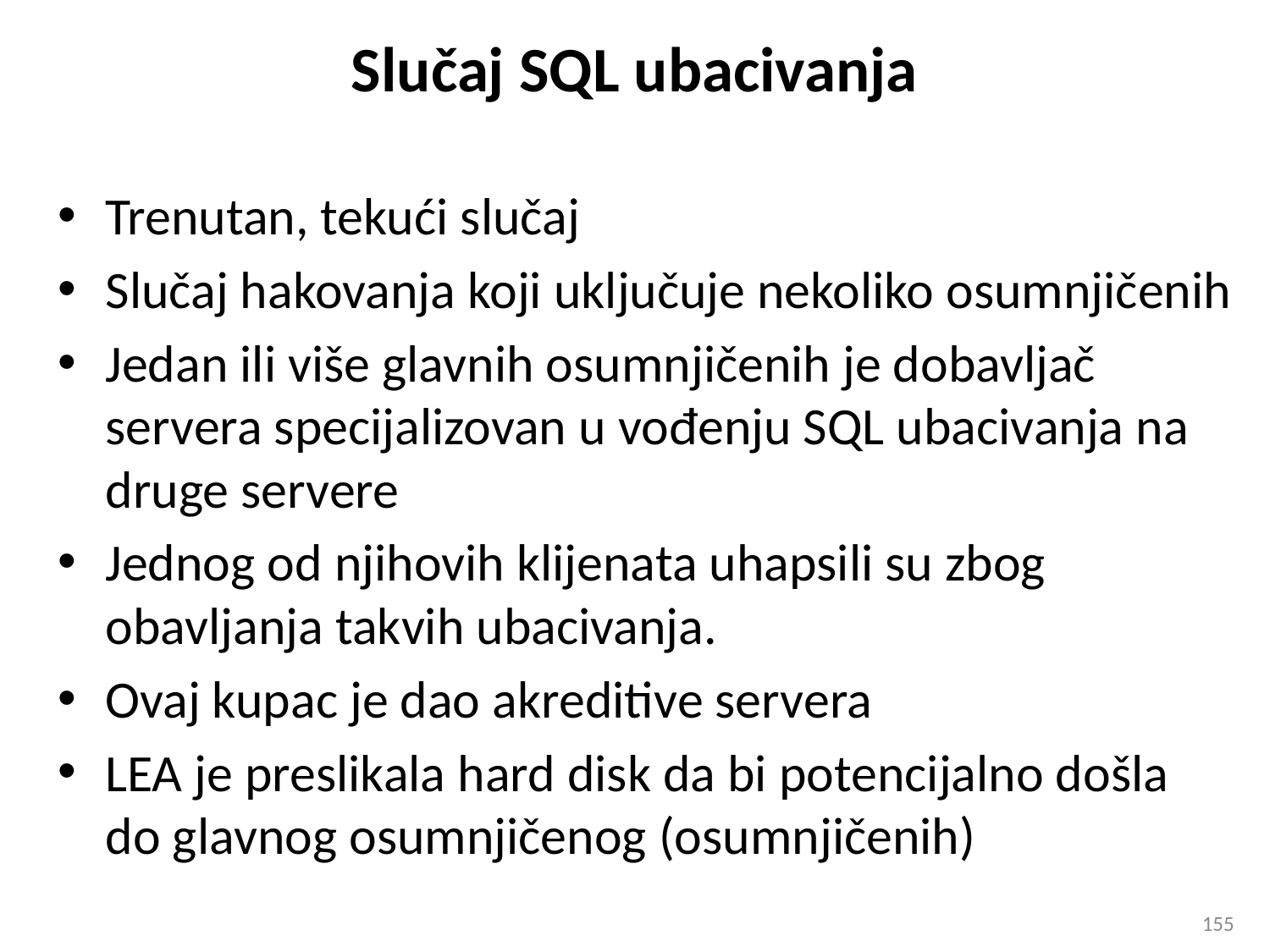

Slučaj SQL ubacivanja
Trenutan, tekući slučaj
Slučaj hakovanja koji uključuje nekoliko osumnjičenih
Jedan ili više glavnih osumnjičenih je dobavljač servera specijalizovan u vođenju SQL ubacivanja na druge servere
Jednog od njihovih klijenata uhapsili su zbog obavljanja takvih ubacivanja.
Ovaj kupac je dao akreditive servera
LEA je preslikala hard disk da bi potencijalno došla do glavnog osumnjičenog (osumnjičenih)
155